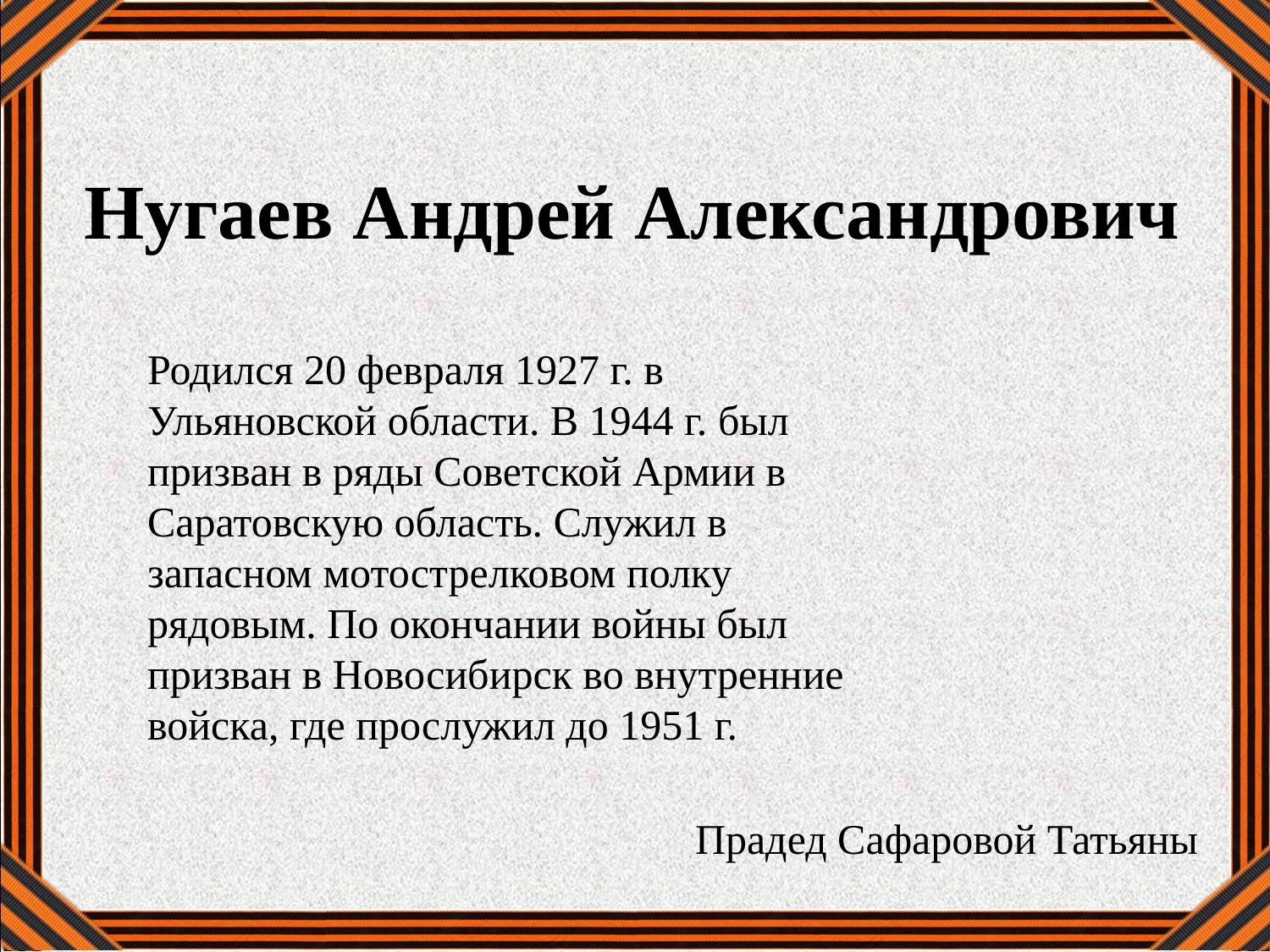

# Нугаев Андрей Александрович
Родился 20 февраля 1927 г. в Ульяновской области. В 1944 г. был призван в ряды Советской Армии в Саратовскую область. Служил в запасном мотострелковом полку рядовым. По окончании войны был призван в Новосибирск во внутренние войска, где прослужил до 1951 г.
Прадед Сафаровой Татьяны